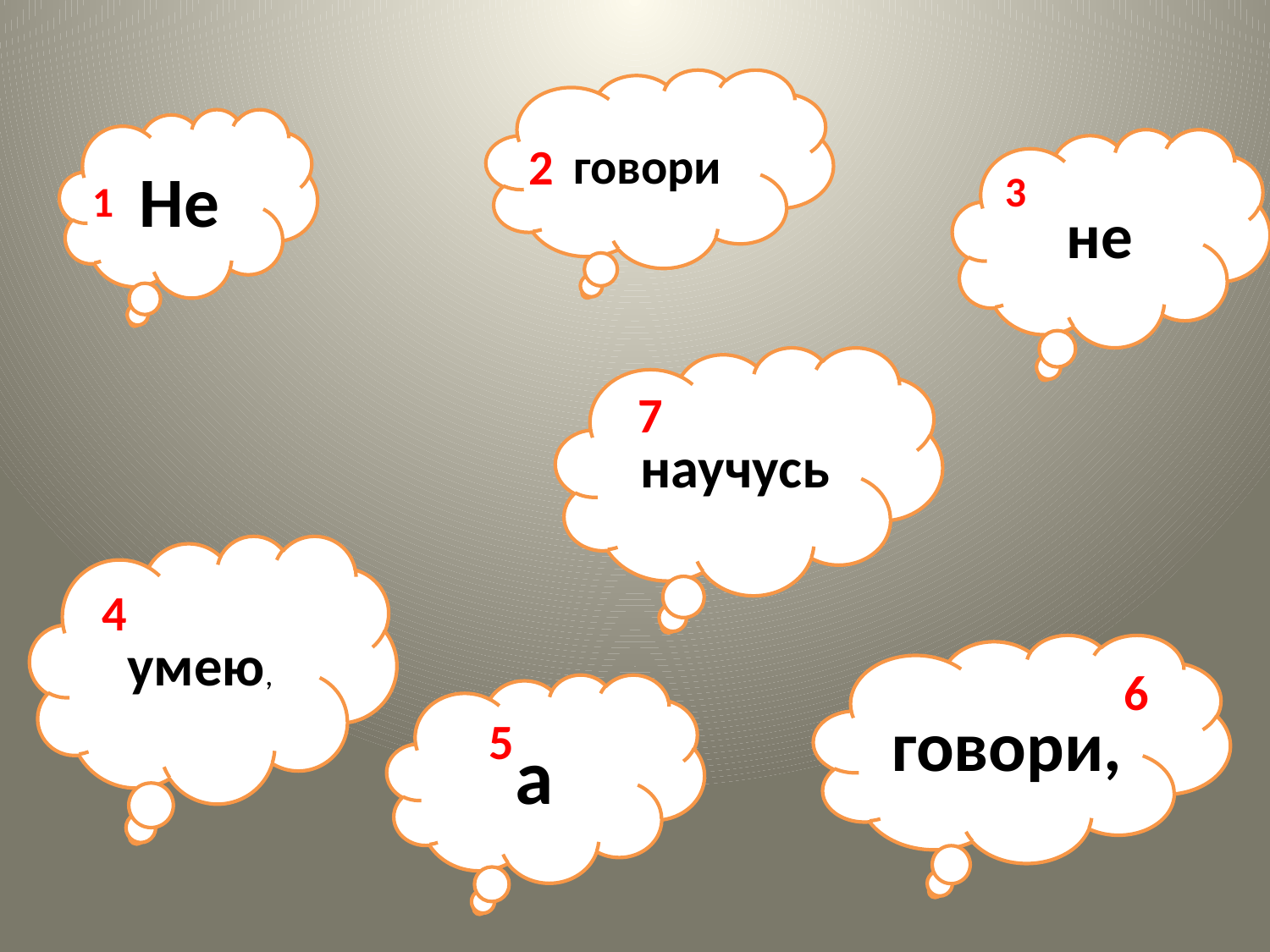

говори
Не
2
не
3
1
научусь
7
умею,
4
говори,
6
а
5